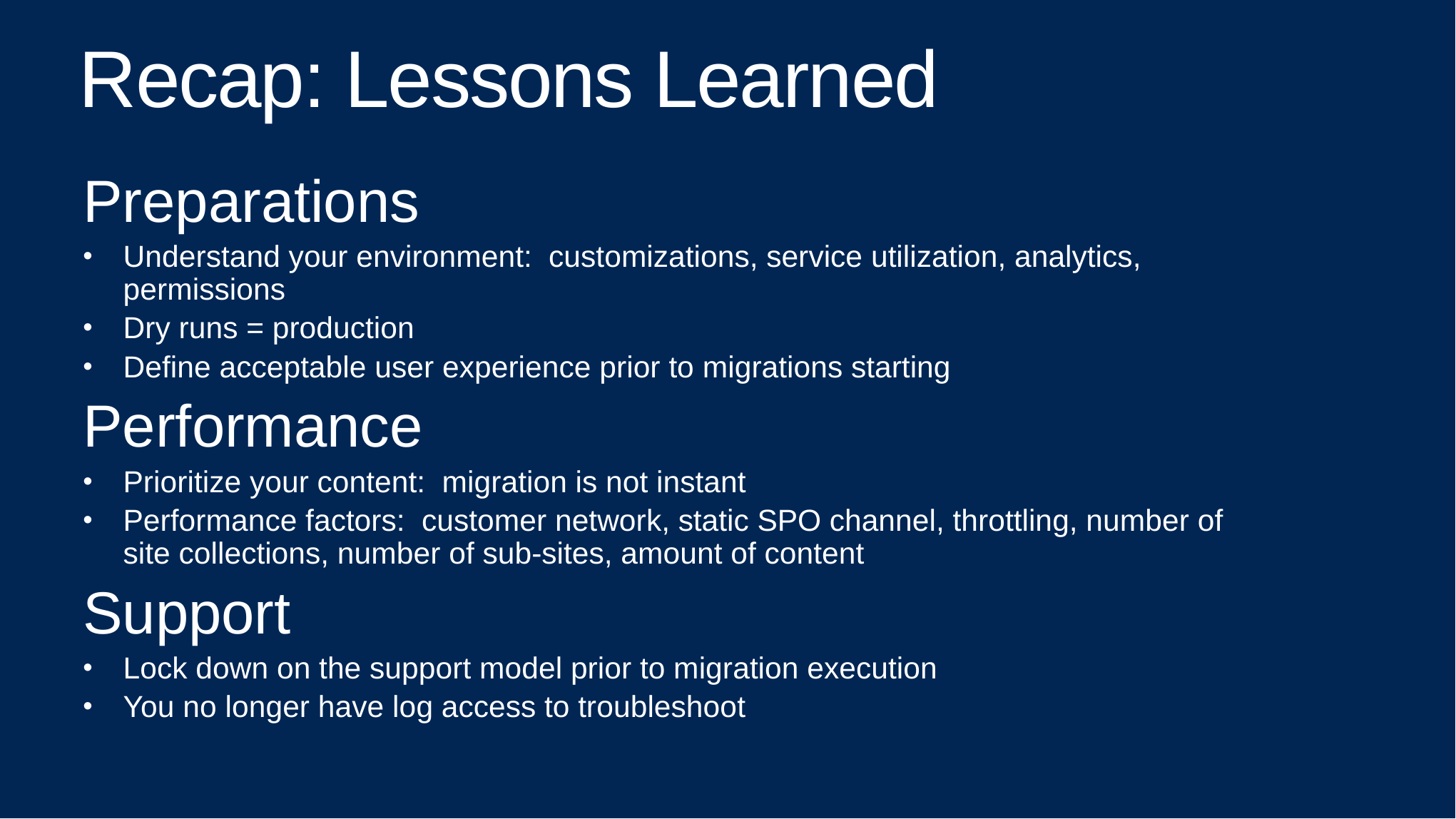

# Recap: Lessons Learned
Preparations
Understand your environment:  customizations, service utilization, analytics, permissions
Dry runs = production
Define acceptable user experience prior to migrations starting
Performance
Prioritize your content:  migration is not instant
Performance factors:  customer network, static SPO channel, throttling, number of site collections, number of sub-sites, amount of content
Support
Lock down on the support model prior to migration execution
You no longer have log access to troubleshoot